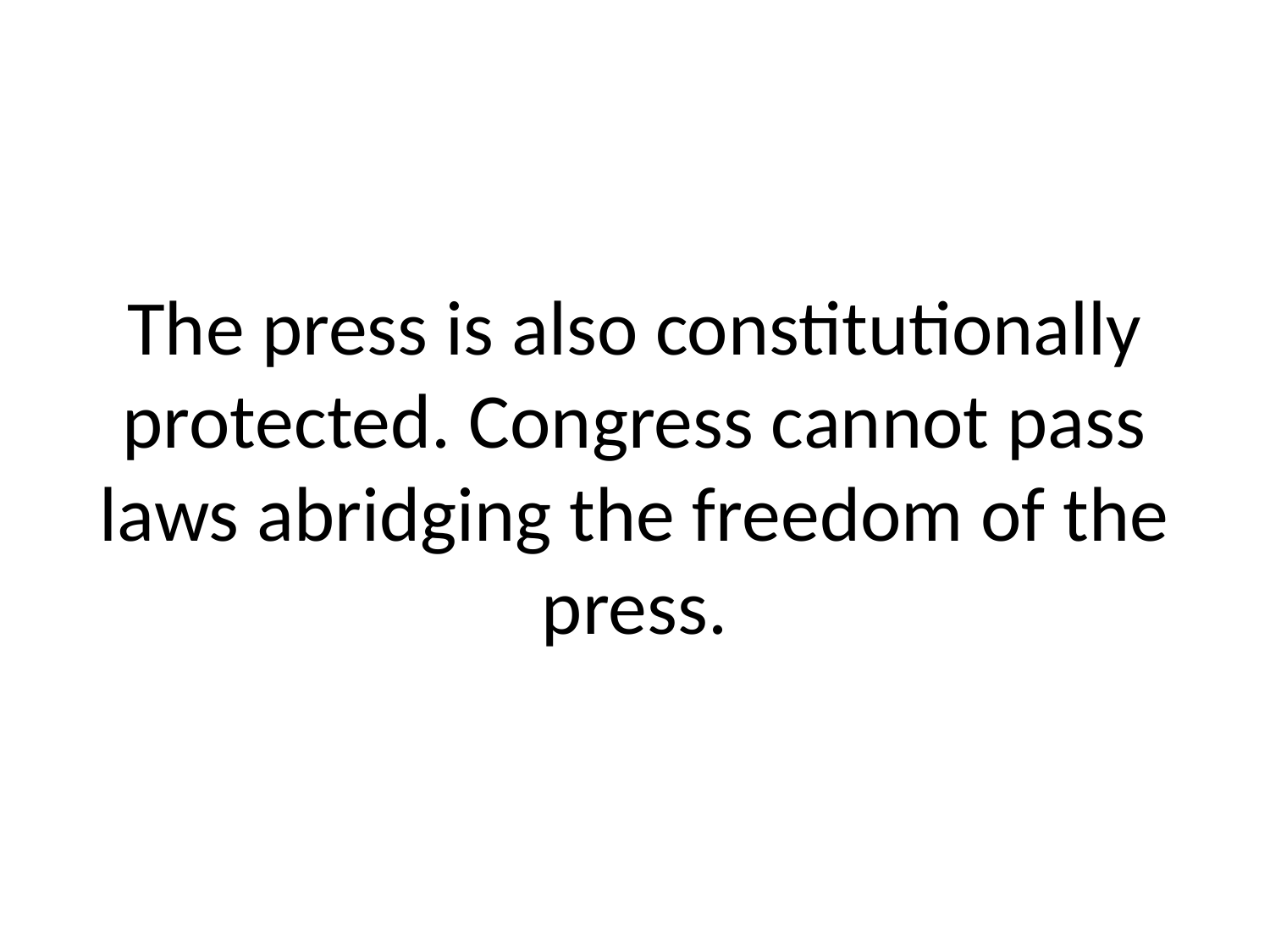

# The press is also constitutionally protected. Congress cannot pass laws abridging the freedom of the press.